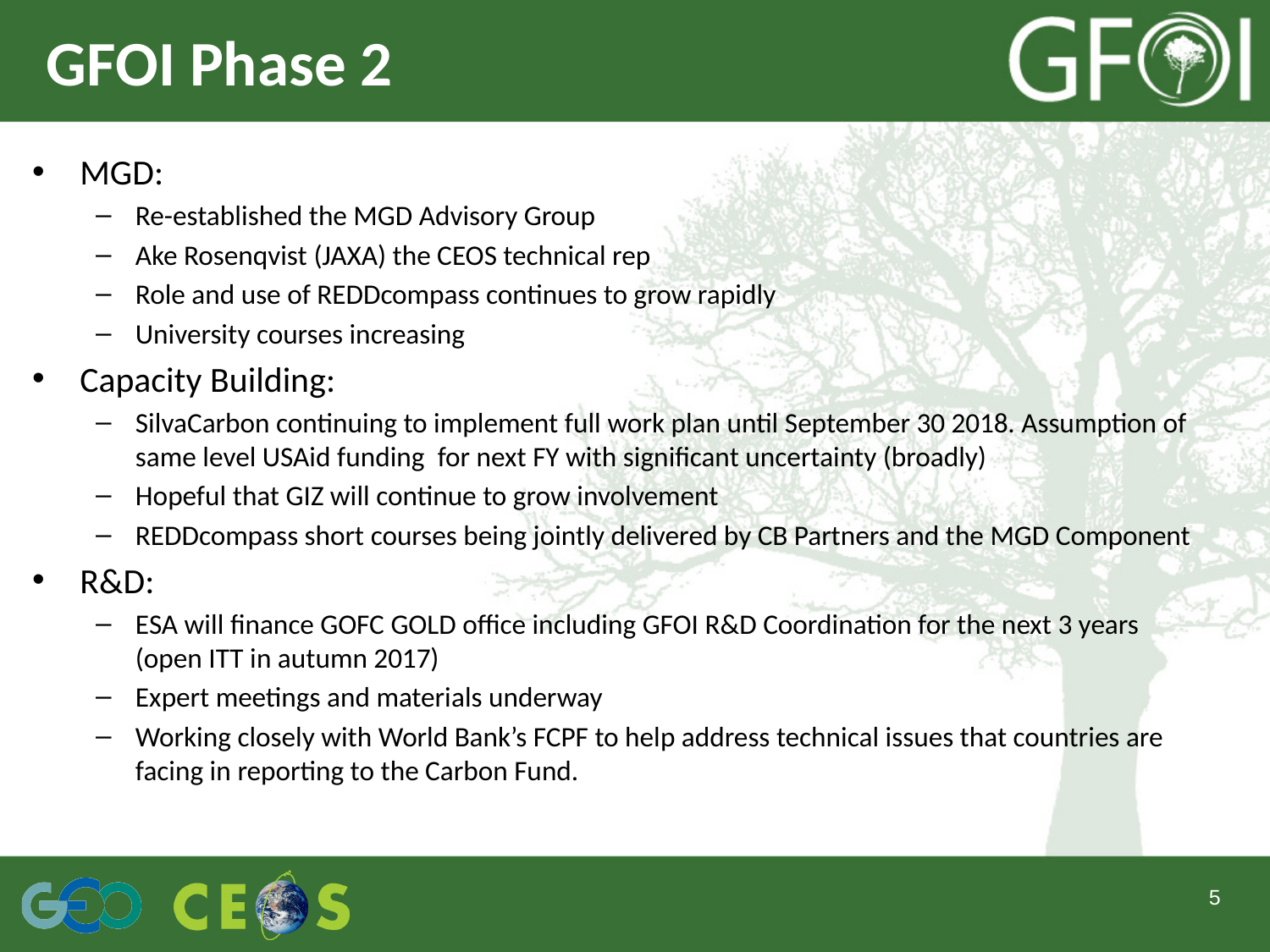

# GFOI Phase 2
MGD:
Re-established the MGD Advisory Group
Ake Rosenqvist (JAXA) the CEOS technical rep
Role and use of REDDcompass continues to grow rapidly
University courses increasing
Capacity Building:
SilvaCarbon continuing to implement full work plan until September 30 2018. Assumption of same level USAid funding  for next FY with significant uncertainty (broadly)
Hopeful that GIZ will continue to grow involvement
REDDcompass short courses being jointly delivered by CB Partners and the MGD Component
R&D:
ESA will finance GOFC GOLD office including GFOI R&D Coordination for the next 3 years (open ITT in autumn 2017)
Expert meetings and materials underway
Working closely with World Bank’s FCPF to help address technical issues that countries are facing in reporting to the Carbon Fund.

5